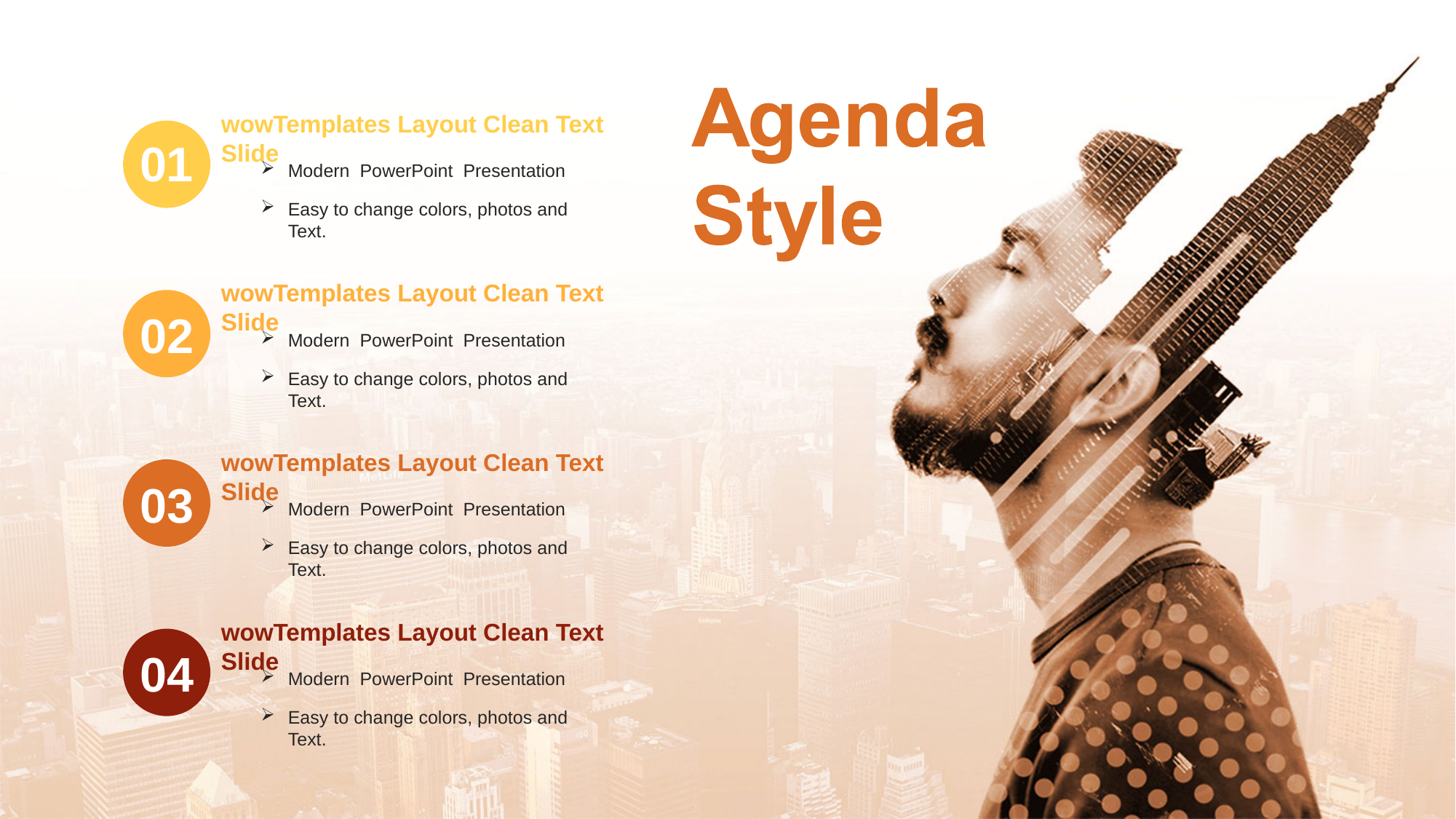

wowTemplates Layout Clean Text Slide
Modern  PowerPoint  Presentation
Easy to change colors, photos and Text.

01
wowTemplates Layout Clean Text Slide
Modern  PowerPoint  Presentation
Easy to change colors, photos and Text.

02
wowTemplates Layout Clean Text Slide
Modern  PowerPoint  Presentation
Easy to change colors, photos and Text.

03
wowTemplates Layout Clean Text Slide
Modern  PowerPoint  Presentation
Easy to change colors, photos and Text.

04